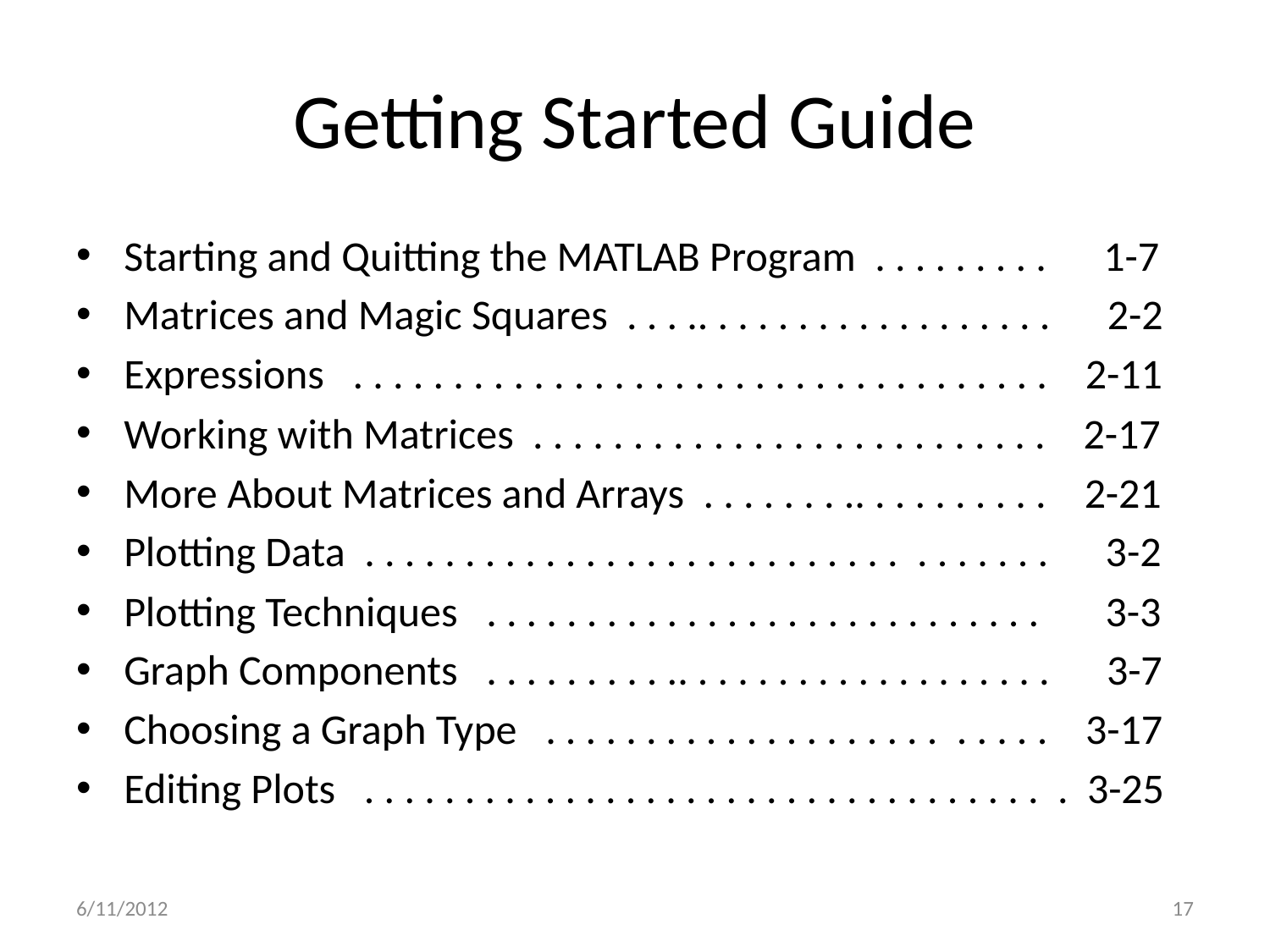

# Getting Started Guide
Starting and Quitting the MATLAB Program  . . . . . . . . .      1-7
Matrices and Magic Squares  . . . .. . . . . . . . . . . . . . . . . .      2-2
Expressions   . . . . . . . . . . . . . . . . . . . . . . . . . . . . . . . . . . .    2-11
Working with Matrices  . . . . . . . . . . . . . . . . . . . . . . . . . .    2-17
More About Matrices and Arrays  . . . . . . . .. . . . . . . . . .    2-21
Plotting Data  . . . . . . . . . . . . . . . . . . . . . . . . . . .  . . . . . . .      3-2
Plotting Techniques   . . . . . . . . . . . . . . . . . . . . . . . . . . . .       3-3
Graph Components   . . . . . . . . . .. . . . . . . . . . . . . . . . . . .      3-7
Choosing a Graph Type   . . . . . . . . . . . . . . . . . . . .  . . . . .    3-17
Editing Plots   . . . . . . . . . . . . . . . . . . . . . . . . . . . . . . . . . .  .  3-25
6/11/2012

17